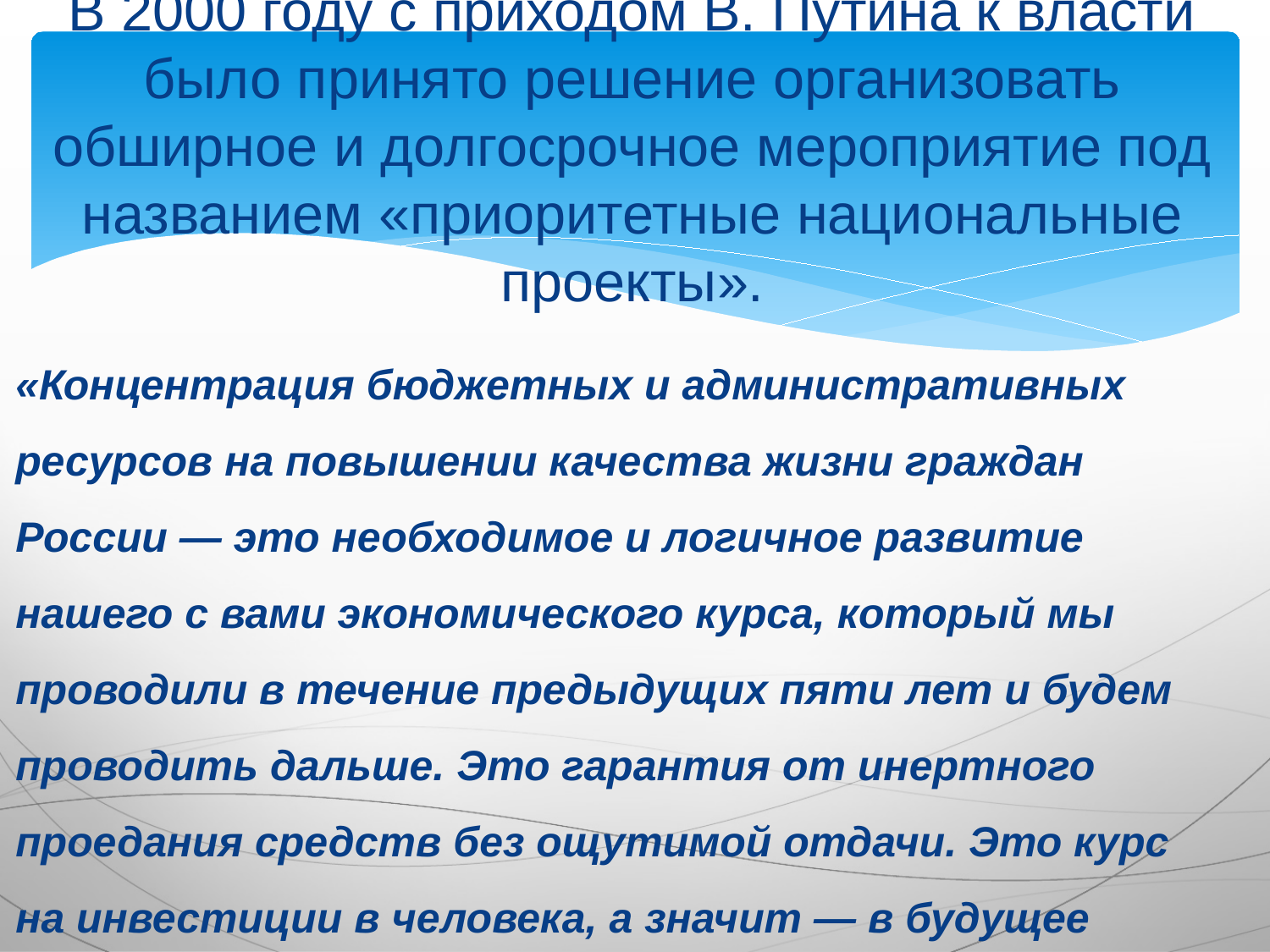

# В 2000 году с приходом В. Путина к власти было принято решение организовать обширное и долгосрочное мероприятие под названием «приоритетные национальные проекты».
«Концентрация бюджетных и административных ресурсов на повышении качества жизни граждан России — это необходимое и логичное развитие нашего с вами экономического курса, который мы проводили в течение предыдущих пяти лет и будем проводить дальше. Это гарантия от инертного проедания средств без ощутимой отдачи. Это курс на инвестиции в человека, а значит — в будущее России».